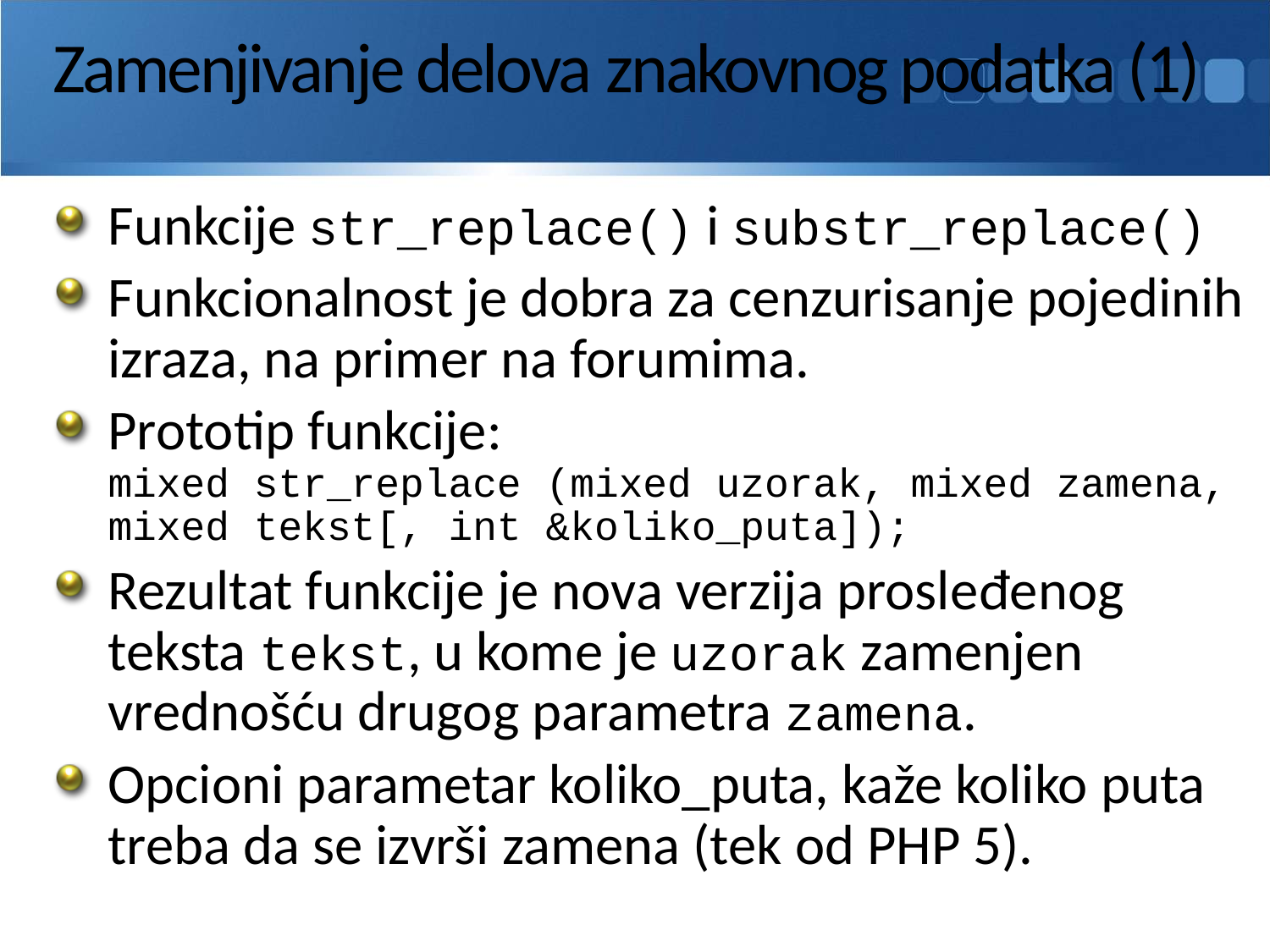

# Zamenjivanje delova znakovnog podatka (1)
Funkcije str_replace() i substr_replace()
Funkcionalnost je dobra za cenzurisanje pojedinih izraza, na primer na forumima.
Prototip funkcije:
mixed str_replace (mixed uzorak, mixed zamena, mixed tekst[, int &koliko_puta]);
Rezultat funkcije je nova verzija prosleđenog teksta tekst, u kome je uzorak zamenjen vrednošću drugog parametra zamena.
Opcioni parametar koliko_puta, kaže koliko puta treba da se izvrši zamena (tek od PHP 5).